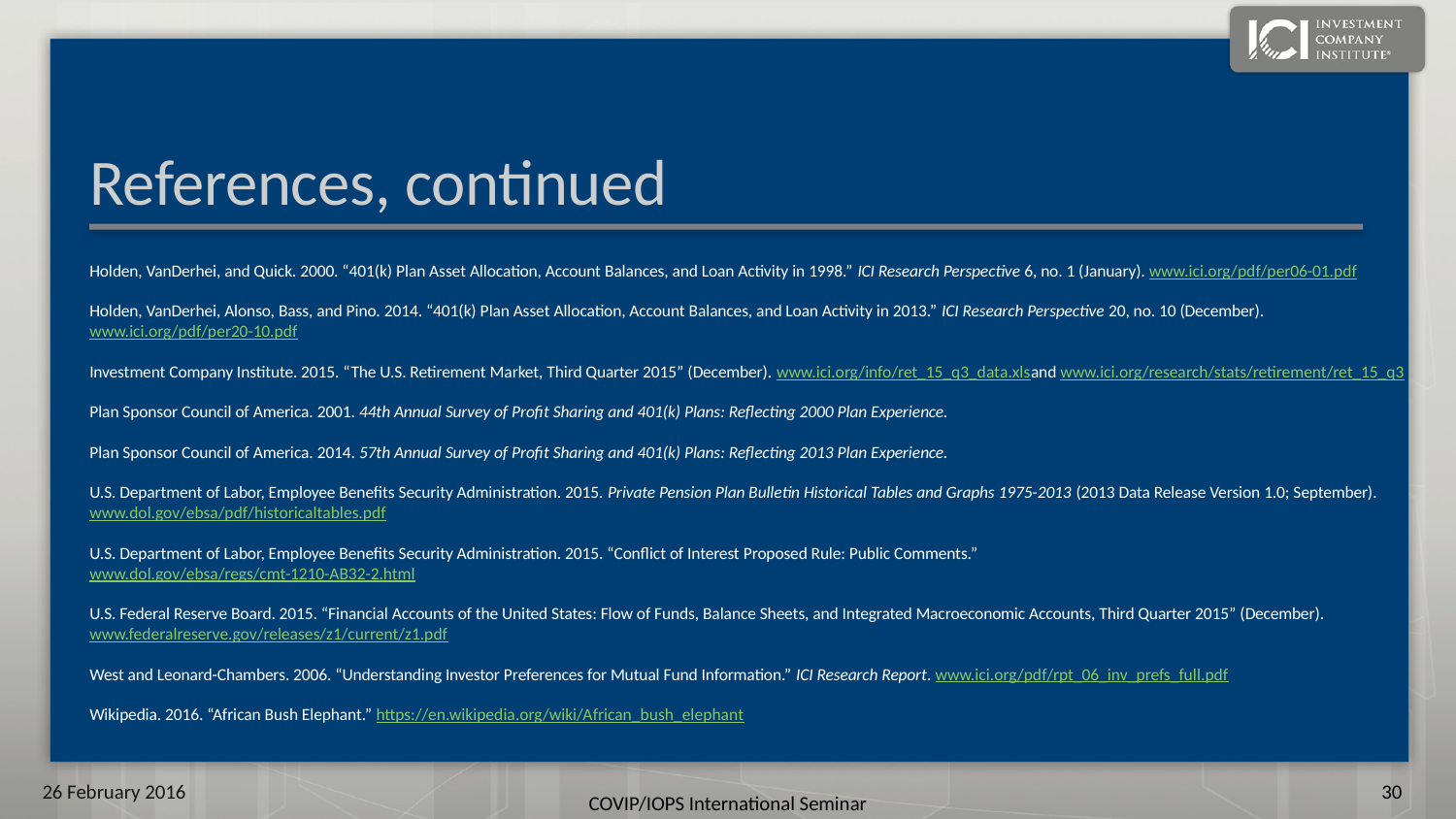

# References, continued

Holden, VanDerhei, and Quick. 2000. “401(k) Plan Asset Allocation, Account Balances, and Loan Activity in 1998.” ICI Research Perspective 6, no. 1 (January). www.ici.org/pdf/per06-01.pdf

Holden, VanDerhei, Alonso, Bass, and Pino. 2014. “401(k) Plan Asset Allocation, Account Balances, and Loan Activity in 2013.” ICI Research Perspective 20, no. 10 (December). www.ici.org/pdf/per20-10.pdf

Investment Company Institute. 2015. “The U.S. Retirement Market, Third Quarter 2015” (December). www.ici.org/info/ret_15_q3_data.xls and www.ici.org/research/stats/retirement/ret_15_q3

Plan Sponsor Council of America. 2001. 44th Annual Survey of Profit Sharing and 401(k) Plans: Reflecting 2000 Plan Experience.

Plan Sponsor Council of America. 2014. 57th Annual Survey of Profit Sharing and 401(k) Plans: Reflecting 2013 Plan Experience.

U.S. Department of Labor, Employee Benefits Security Administration. 2015. Private Pension Plan Bulletin Historical Tables and Graphs 1975-2013 (2013 Data Release Version 1.0; September). www.dol.gov/ebsa/pdf/historicaltables.pdf

U.S. Department of Labor, Employee Benefits Security Administration. 2015. “Conflict of Interest Proposed Rule: Public Comments.”                                www.dol.gov/ebsa/regs/cmt-1210-AB32-2.html

U.S. Federal Reserve Board. 2015. “Financial Accounts of the United States: Flow of Funds, Balance Sheets, and Integrated Macroeconomic Accounts, Third Quarter 2015” (December). www.federalreserve.gov/releases/z1/current/z1.pdf

West and Leonard-Chambers. 2006. “Understanding Investor Preferences for Mutual Fund Information.” ICI Research Report. www.ici.org/pdf/rpt_06_inv_prefs_full.pdf

Wikipedia. 2016. “African Bush Elephant.” https://en.wikipedia.org/wiki/African_bush_elephant

26 February 2016
30
COVIP/IOPS International Seminar